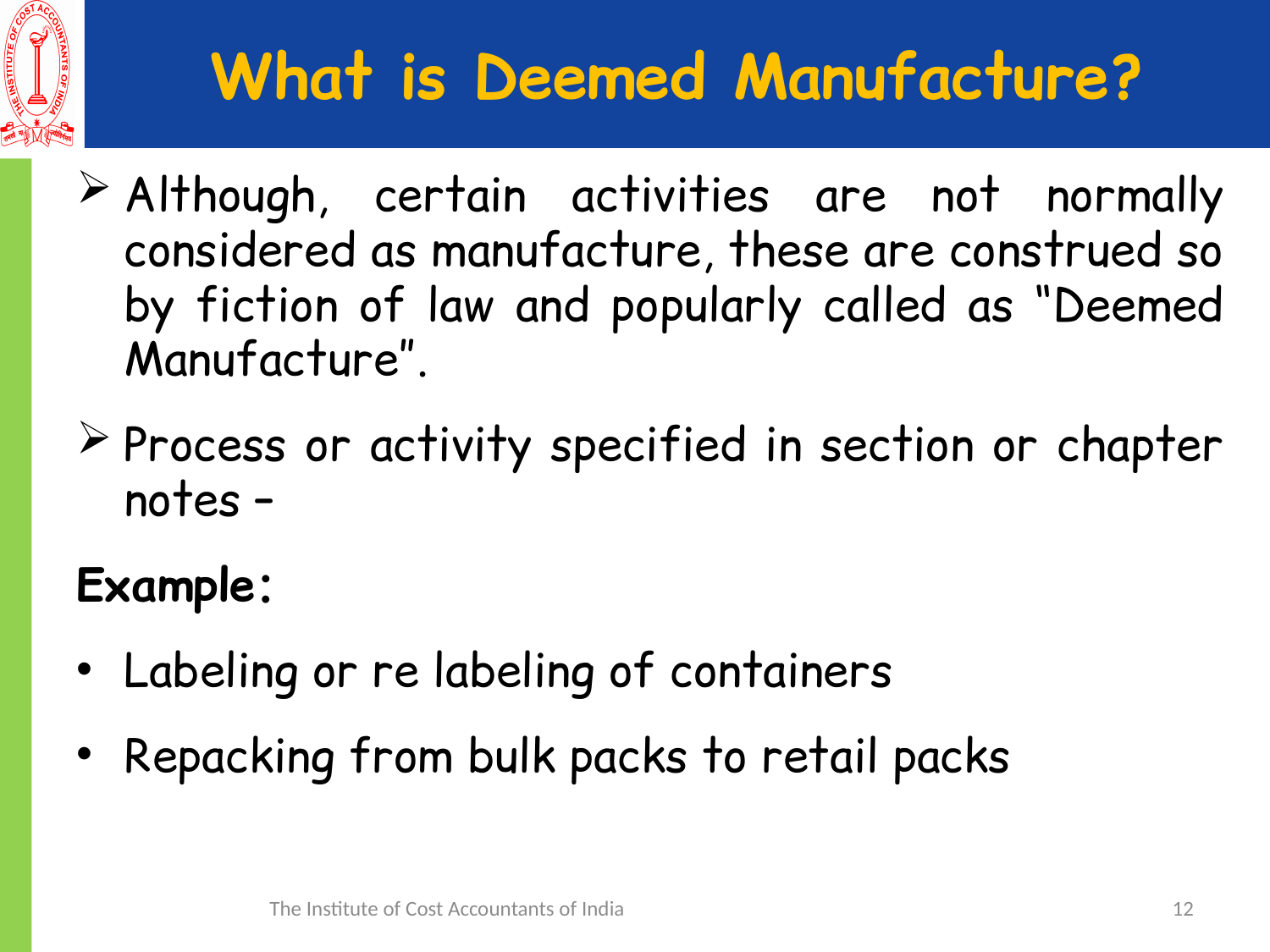

# What is Deemed Manufacture?
Although, certain activities are not normally considered as manufacture, these are construed so by fiction of law and popularly called as “Deemed Manufacture”.
Process or activity specified in section or chapter notes –
Example:
Labeling or re labeling of containers
Repacking from bulk packs to retail packs
The Institute of Cost Accountants of India
12